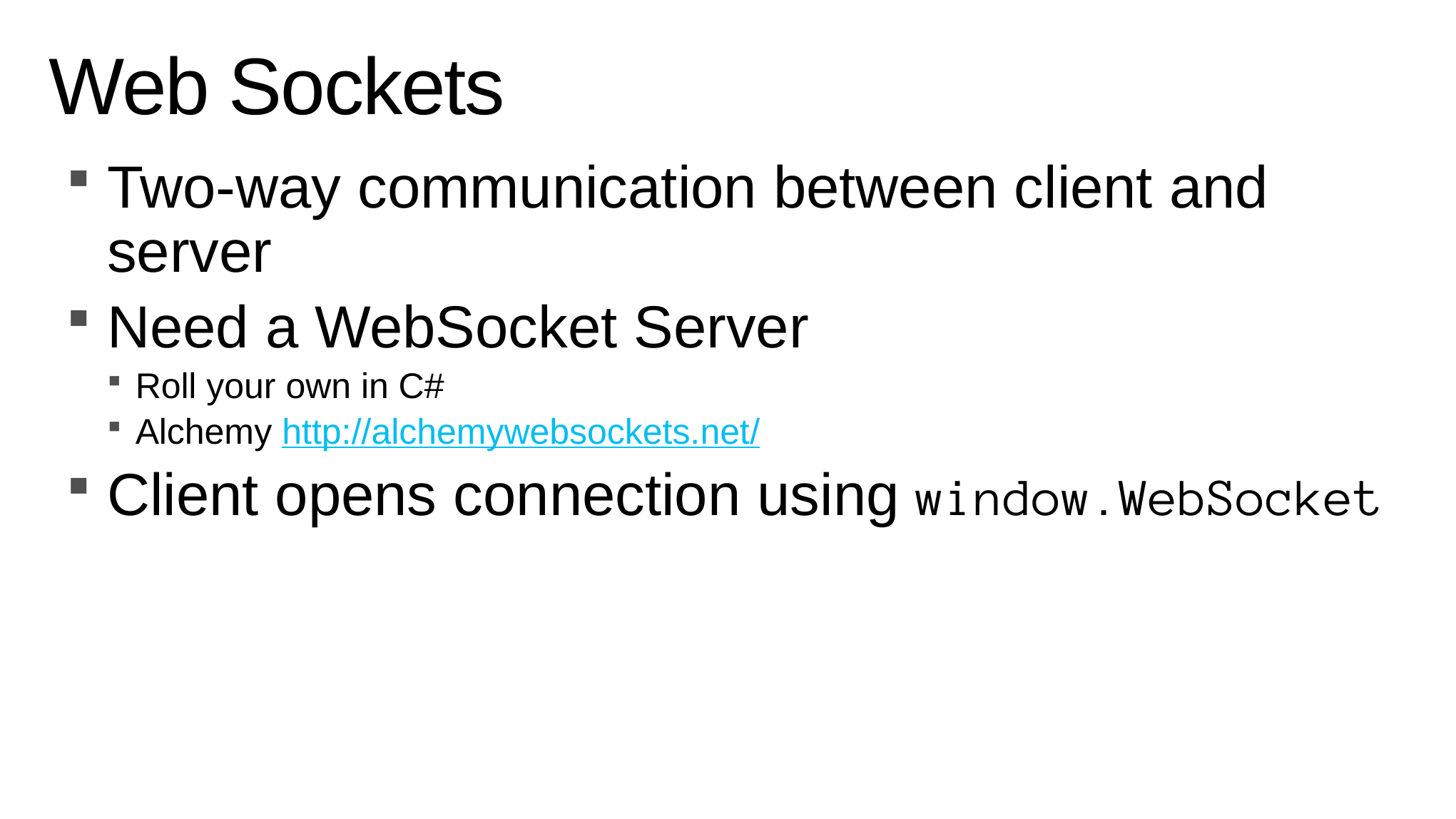

# Web Sockets
Two-way communication between client and server
Need a WebSocket Server
Roll your own in C#
Alchemy http://alchemywebsockets.net/
Client opens connection using window.WebSocket